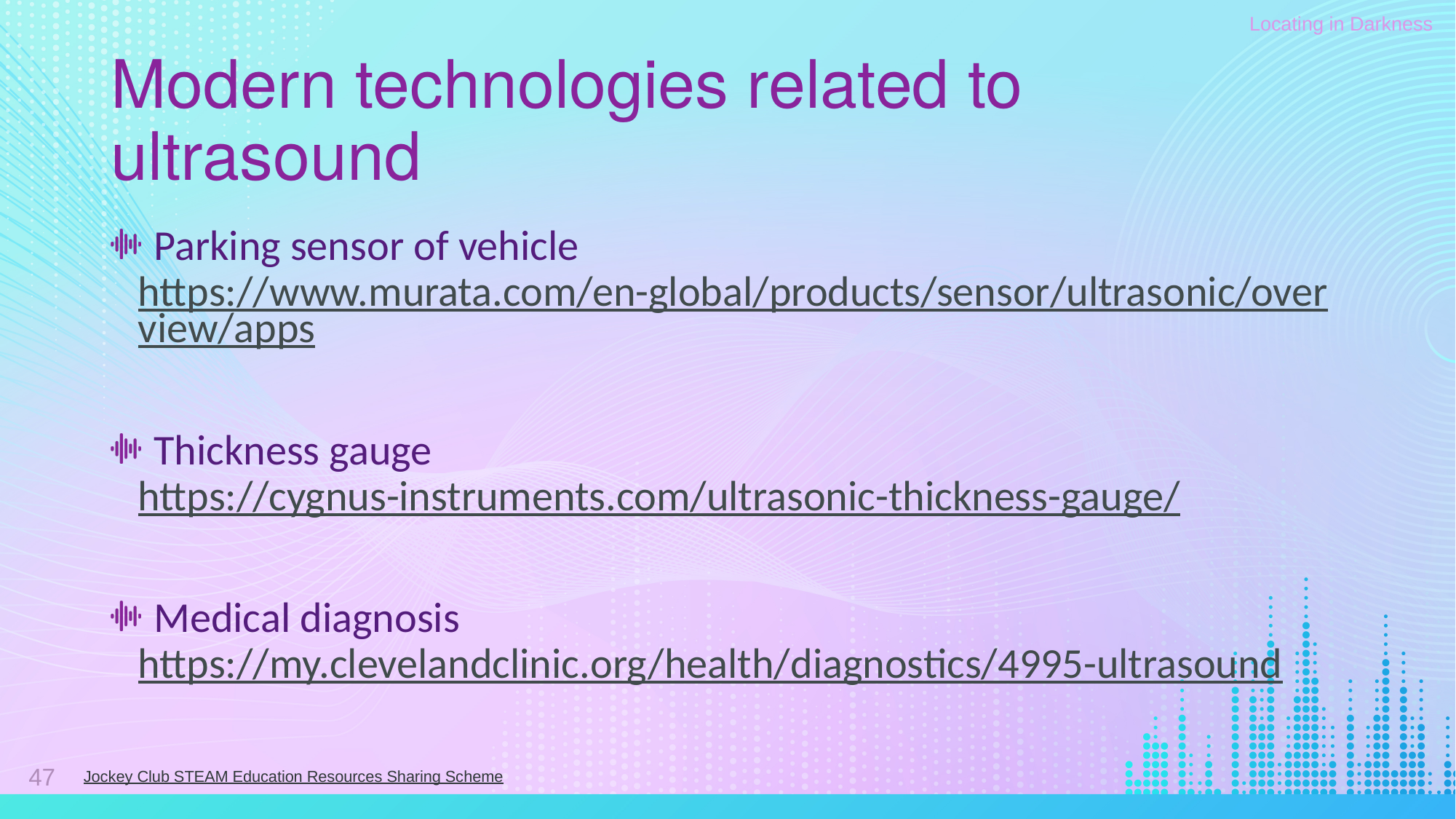

# Modern technologies related to ultrasound
Parking sensor of vehicle
https://www.murata.com/en-global/products/sensor/ultrasonic/overview/apps

Thickness gauge
https://cygnus-instruments.com/ultrasonic-thickness-gauge/

Medical diagnosis
https://my.clevelandclinic.org/health/diagnostics/4995-ultrasound

47